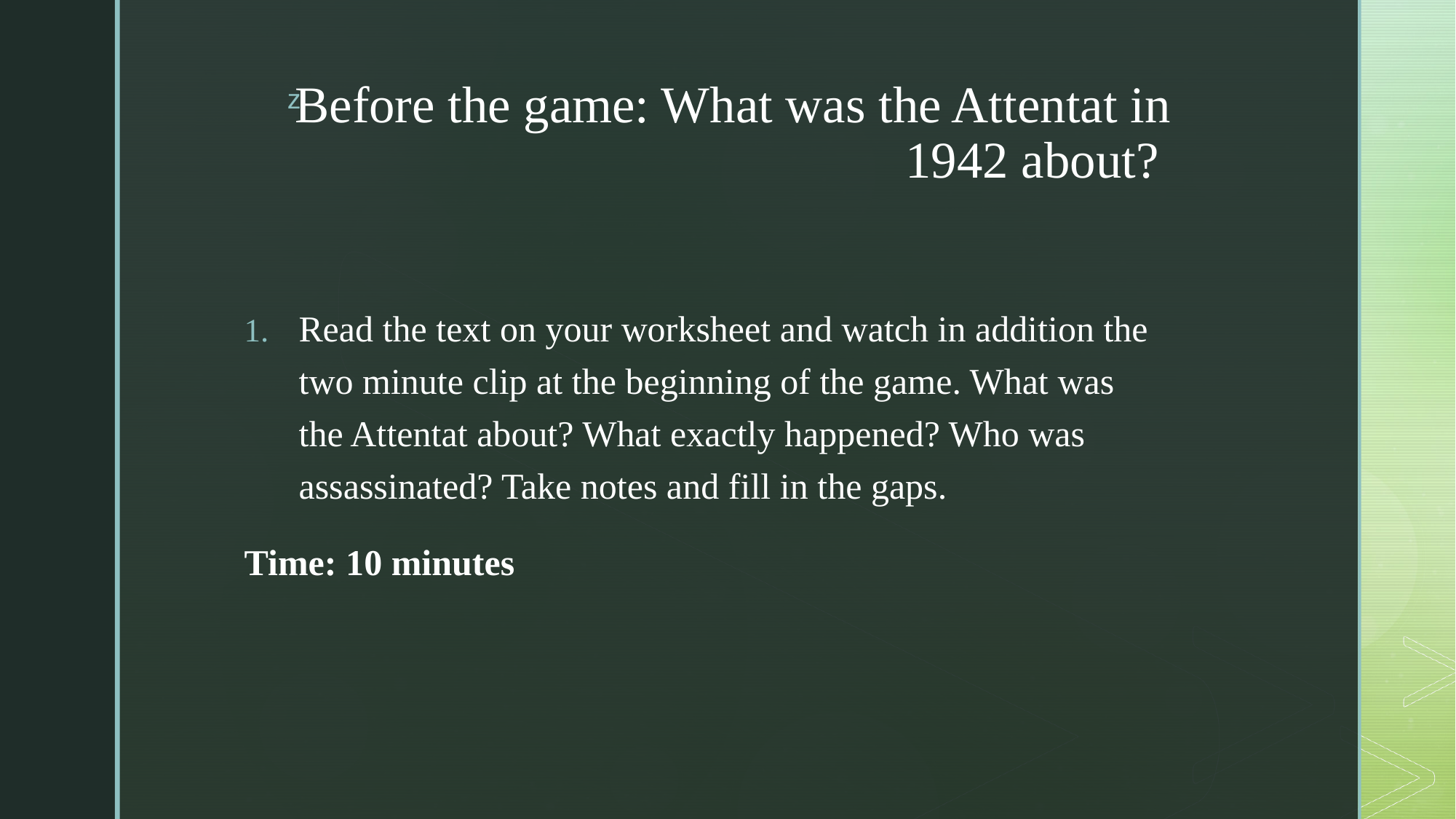

# Before the game: What was the Attentat in 1942 about?
Read the text on your worksheet and watch in addition the two minute clip at the beginning of the game. What was the Attentat about? What exactly happened? Who was assassinated? Take notes and fill in the gaps.
Time: 10 minutes